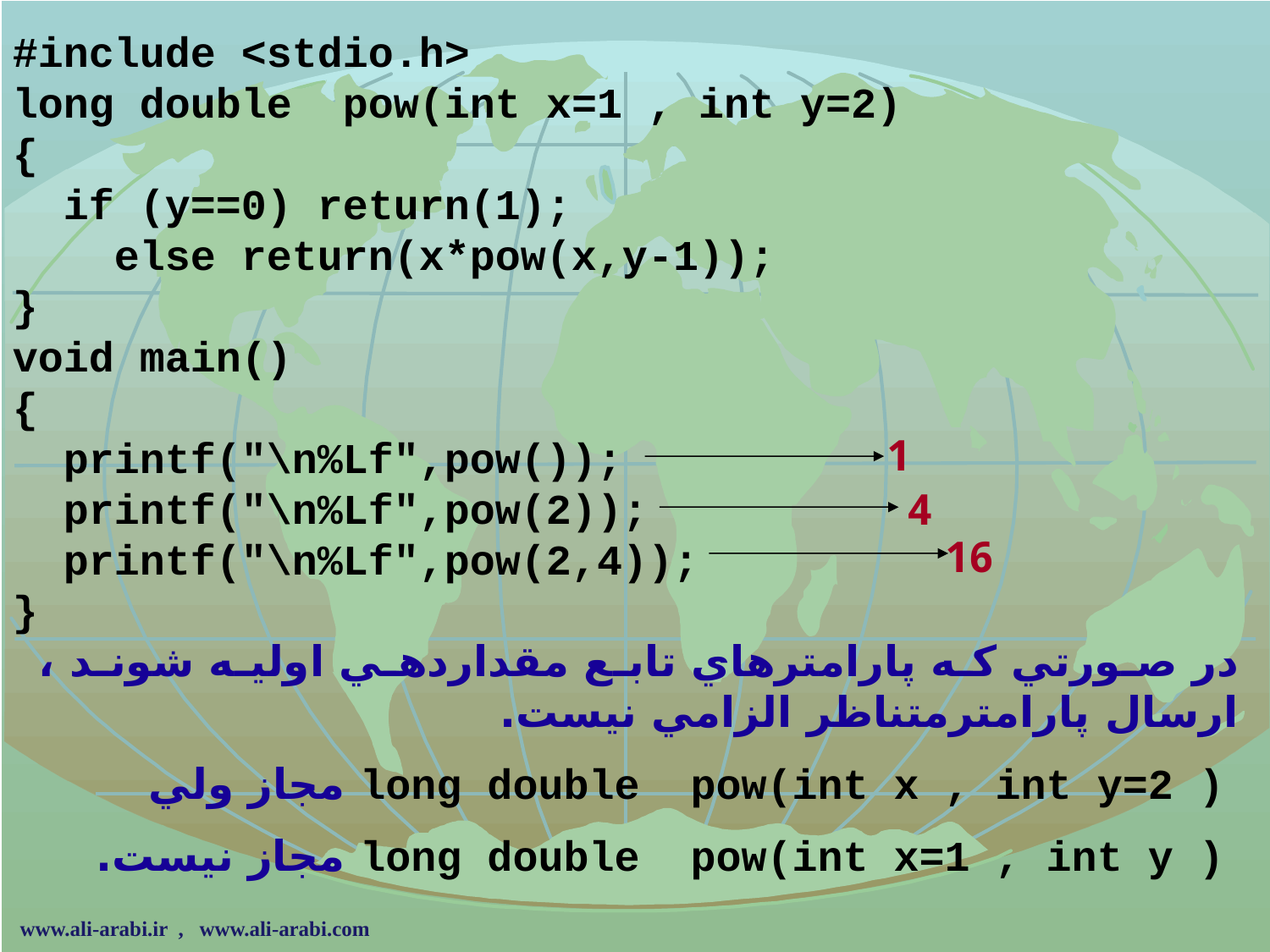

#include <stdio.h>
long double  pow(int x=1 , int y=2)
{
  if (y==0) return(1);
    else return(x*pow(x,y-1));
}
void main()
{
  printf("\n%Lf",pow());
  printf("\n%Lf",pow(2));
  printf("\n%Lf",pow(2,4));
}
1

4

16

در صورتي كه پارامترهاي تابع مقداردهي اوليه شوند ، ارسال پارامترمتناظر الزامي نيست.
 long double  pow(int x , int y=2 ) مجاز ولي
 long double  pow(int x=1 , int y ) مجاز نيست.